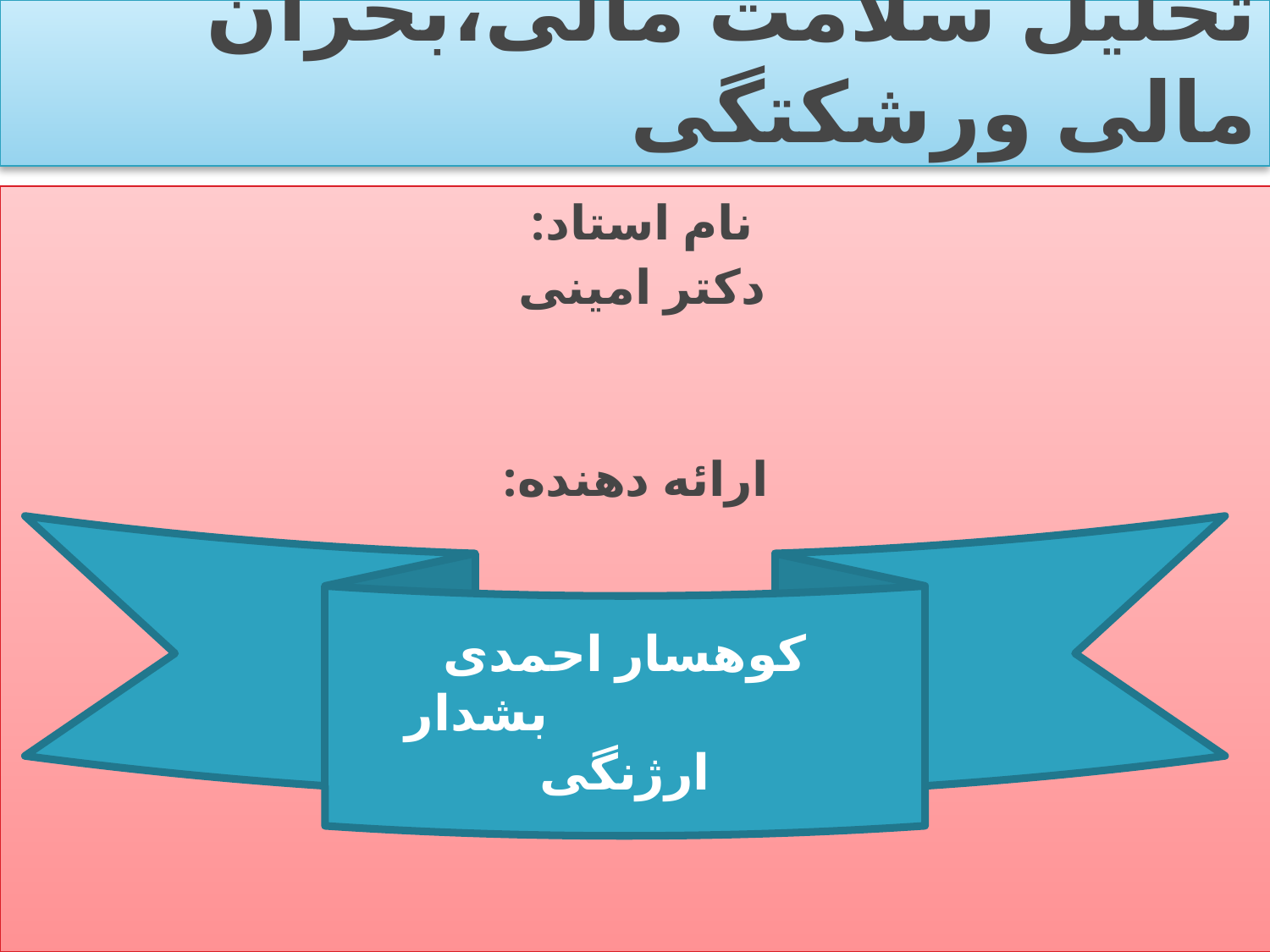

# تحلیل سلامت مالی،بحران مالی ورشکتگی
نام استاد:
دکتر امینی

 ارائه دهنده:

کوهسار احمدی
                       بشدار ارژنگی